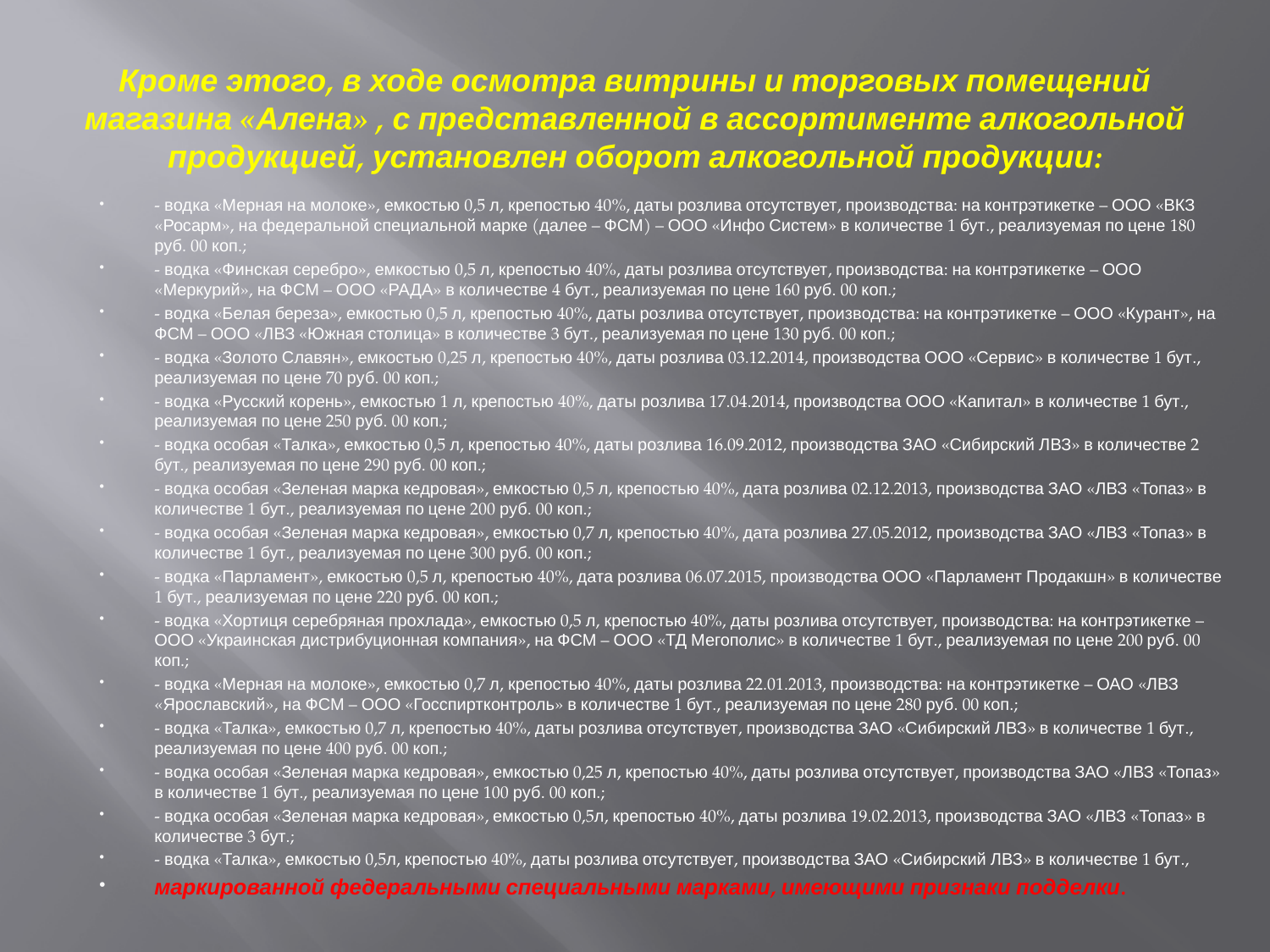

# Кроме этого, в ходе осмотра витрины и торговых помещений магазина «Алена» , с представленной в ассортименте алкогольной продукцией, установлен оборот алкогольной продукции:
- водка «Мерная на молоке», емкостью 0,5 л, крепостью 40%, даты розлива отсутствует, производства: на контрэтикетке – ООО «ВКЗ «Росарм», на федеральной специальной марке (далее – ФСМ) – ООО «Инфо Систем» в количестве 1 бут., реализуемая по цене 180 руб. 00 коп.;
- водка «Финская серебро», емкостью 0,5 л, крепостью 40%, даты розлива отсутствует, производства: на контрэтикетке – ООО «Меркурий», на ФСМ – ООО «РАДА» в количестве 4 бут., реализуемая по цене 160 руб. 00 коп.;
- водка «Белая береза», емкостью 0,5 л, крепостью 40%, даты розлива отсутствует, производства: на контрэтикетке – ООО «Курант», на ФСМ – ООО «ЛВЗ «Южная столица» в количестве 3 бут., реализуемая по цене 130 руб. 00 коп.;
- водка «Золото Славян», емкостью 0,25 л, крепостью 40%, даты розлива 03.12.2014, производства ООО «Сервис» в количестве 1 бут., реализуемая по цене 70 руб. 00 коп.;
- водка «Русский корень», емкостью 1 л, крепостью 40%, даты розлива 17.04.2014, производства ООО «Капитал» в количестве 1 бут., реализуемая по цене 250 руб. 00 коп.;
- водка особая «Талка», емкостью 0,5 л, крепостью 40%, даты розлива 16.09.2012, производства ЗАО «Сибирский ЛВЗ» в количестве 2 бут., реализуемая по цене 290 руб. 00 коп.;
- водка особая «Зеленая марка кедровая», емкостью 0,5 л, крепостью 40%, дата розлива 02.12.2013, производства ЗАО «ЛВЗ «Топаз» в количестве 1 бут., реализуемая по цене 200 руб. 00 коп.;
- водка особая «Зеленая марка кедровая», емкостью 0,7 л, крепостью 40%, дата розлива 27.05.2012, производства ЗАО «ЛВЗ «Топаз» в количестве 1 бут., реализуемая по цене 300 руб. 00 коп.;
- водка «Парламент», емкостью 0,5 л, крепостью 40%, дата розлива 06.07.2015, производства ООО «Парламент Продакшн» в количестве 1 бут., реализуемая по цене 220 руб. 00 коп.;
- водка «Хортиця серебряная прохлада», емкостью 0,5 л, крепостью 40%, даты розлива отсутствует, производства: на контрэтикетке –   ООО «Украинская дистрибуционная компания», на ФСМ – ООО «ТД Мегополис» в количестве 1 бут., реализуемая по цене 200 руб. 00 коп.;
- водка «Мерная на молоке», емкостью 0,7 л, крепостью 40%, даты розлива 22.01.2013, производства: на контрэтикетке – ОАО «ЛВЗ «Ярославский», на ФСМ – ООО «Госспиртконтроль» в количестве 1 бут., реализуемая по цене 280 руб. 00 коп.;
- водка «Талка», емкостью 0,7 л, крепостью 40%, даты розлива отсутствует, производства ЗАО «Сибирский ЛВЗ» в количестве 1 бут., реализуемая по цене 400 руб. 00 коп.;
- водка особая «Зеленая марка кедровая», емкостью 0,25 л, крепостью 40%, даты розлива отсутствует, производства ЗАО «ЛВЗ «Топаз» в количестве 1 бут., реализуемая по цене 100 руб. 00 коп.;
- водка особая «Зеленая марка кедровая», емкостью 0,5л, крепостью 40%, даты розлива 19.02.2013, производства ЗАО «ЛВЗ «Топаз» в количестве 3 бут.;
- водка «Талка», емкостью 0,5л, крепостью 40%, даты розлива отсутствует, производства ЗАО «Сибирский ЛВЗ» в количестве 1 бут.,
маркированной федеральными специальными марками, имеющими признаки подделки.